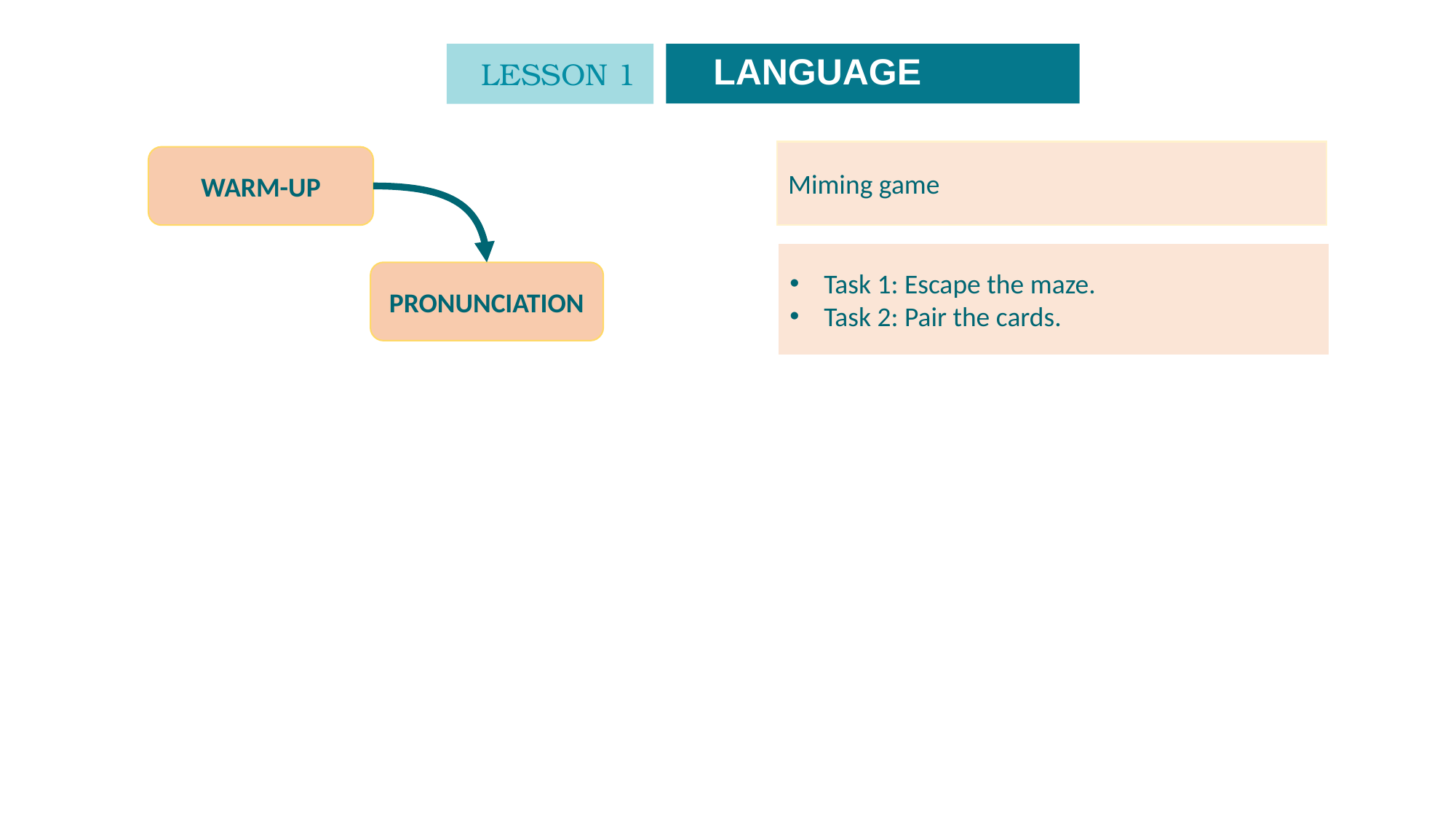

LANGUAGE

LESSON 1
GETTING STARTED
Unit
Miming game
WARM-UP
Task 1: Escape the maze.
Task 2: Pair the cards.
PRONUNCIATION